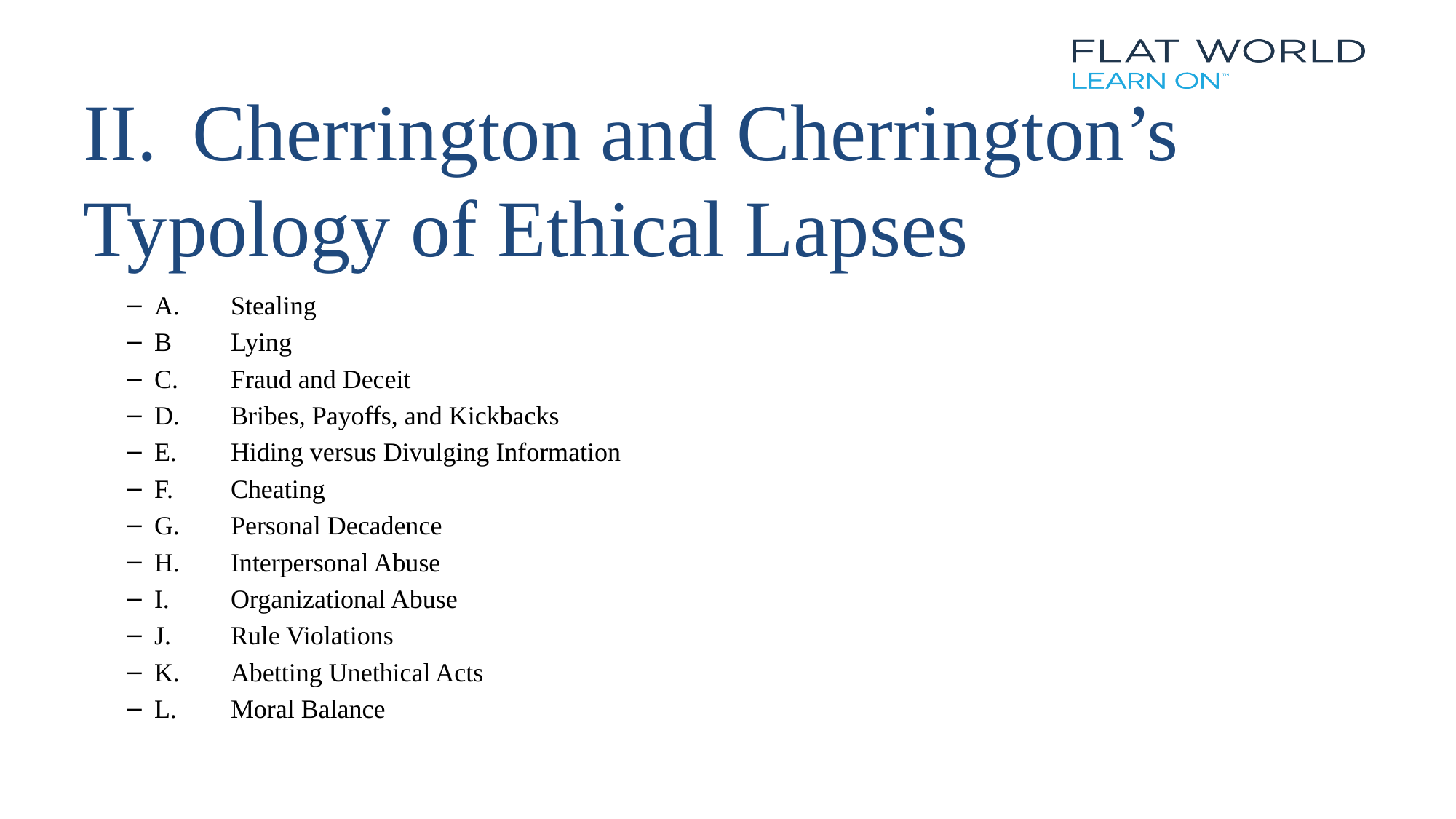

# II.	Cherrington and Cherrington’s Typology of Ethical Lapses
A.	Stealing
B	Lying
C.	Fraud and Deceit
D.	Bribes, Payoffs, and Kickbacks
E.	Hiding versus Divulging Information
F.	Cheating
G.	Personal Decadence
H.	Interpersonal Abuse
I.	Organizational Abuse
J.	Rule Violations
K.	Abetting Unethical Acts
L.	Moral Balance